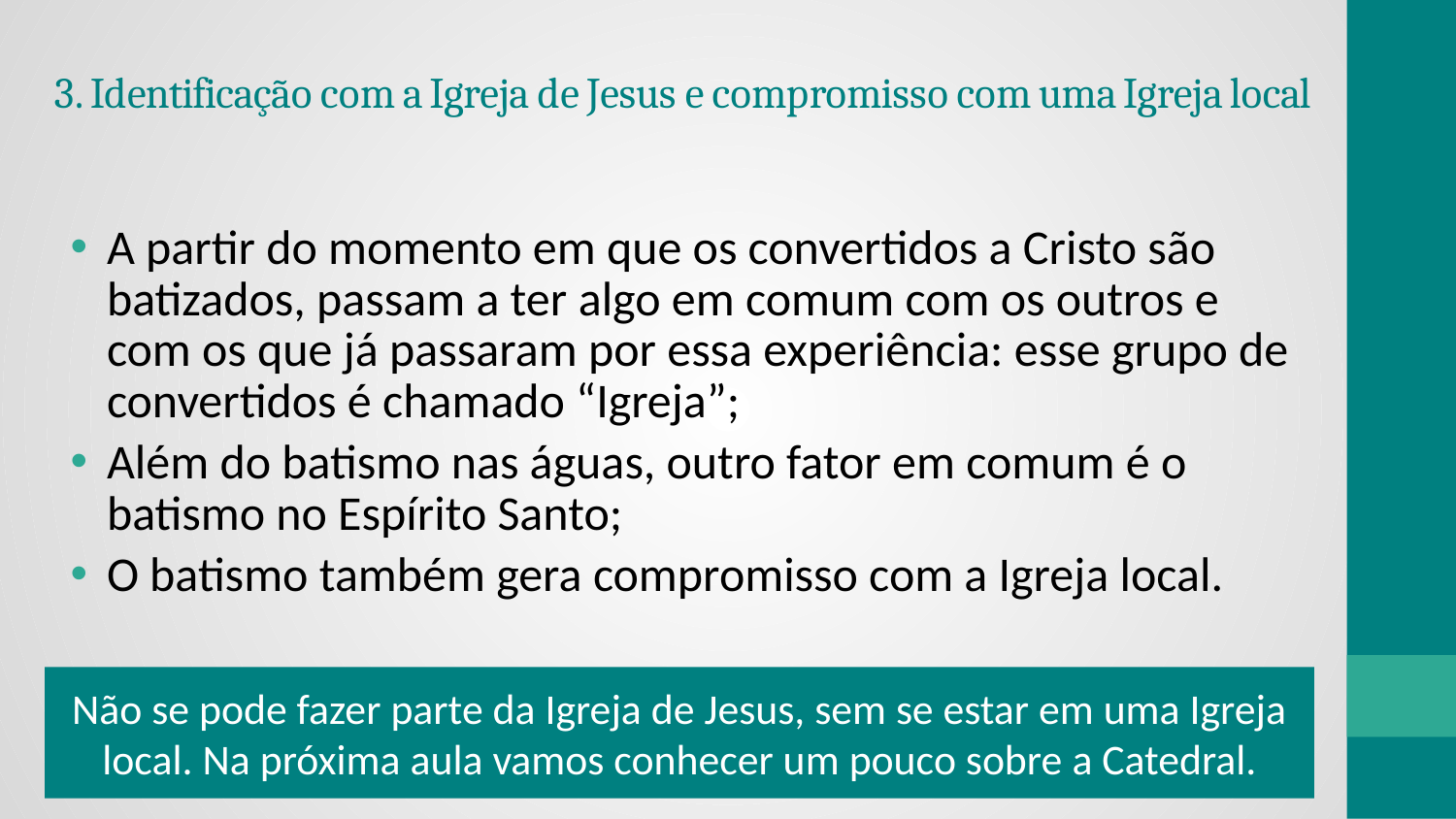

# 3. Identificação com a Igreja de Jesus e compromisso com uma Igreja local
A partir do momento em que os convertidos a Cristo são batizados, passam a ter algo em comum com os outros e com os que já passaram por essa experiência: esse grupo de convertidos é chamado “Igreja”;
Além do batismo nas águas, outro fator em comum é o batismo no Espírito Santo;
O batismo também gera compromisso com a Igreja local.

Não se pode fazer parte da Igreja de Jesus, sem se estar em uma Igreja local. Na próxima aula vamos conhecer um pouco sobre a Catedral.